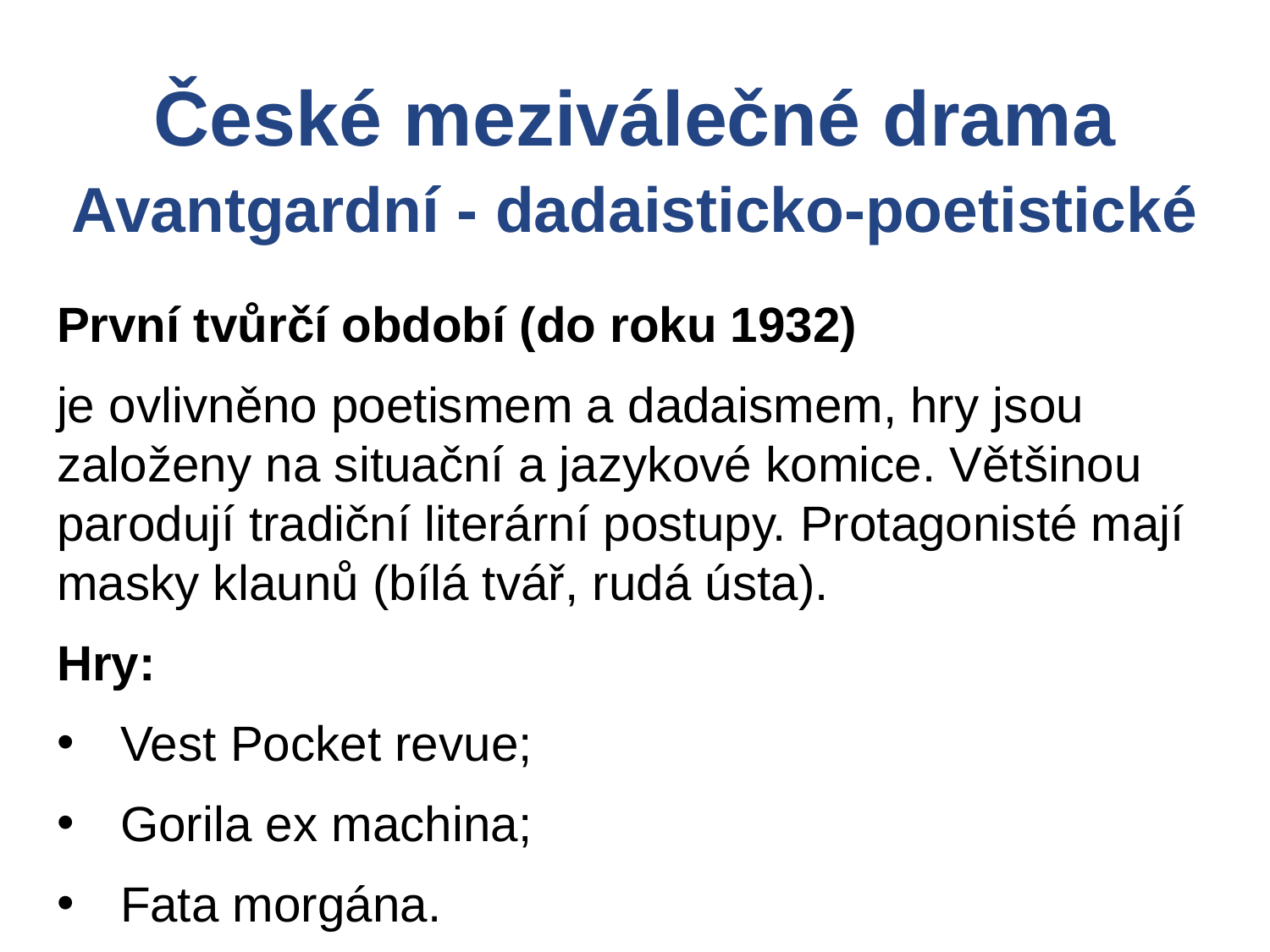

České meziválečné drama
Avantgardní - dadaisticko-poetistické
První tvůrčí období (do roku 1932)
je ovlivněno poetismem a dadaismem, hry jsou založeny na situační a jazykové komice. Většinou parodují tradiční literární postupy. Protagonisté mají masky klaunů (bílá tvář, rudá ústa).
Hry:
Vest Pocket revue;
Gorila ex machina;
Fata morgána.